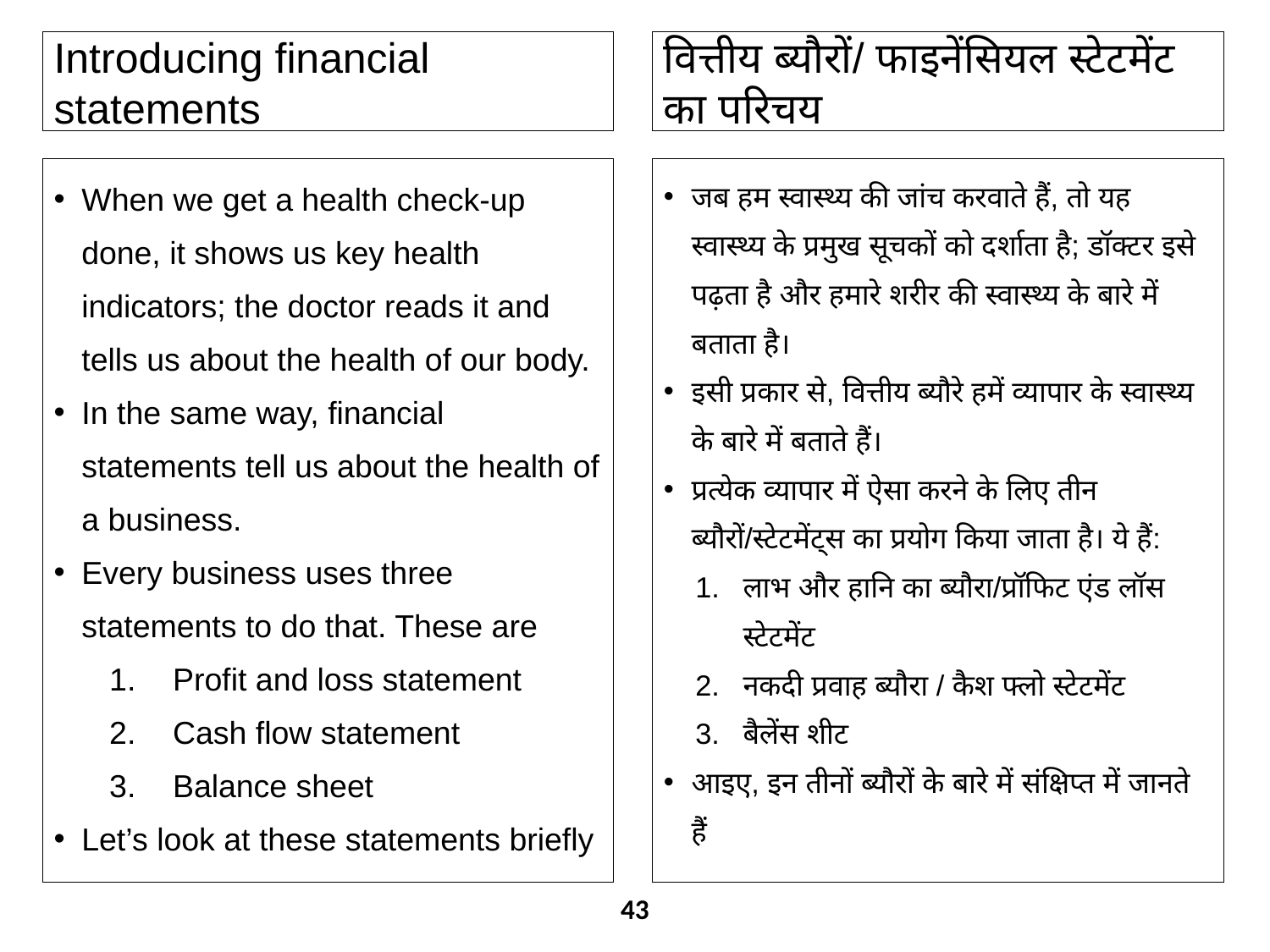

# Introducing financial statements
वित्तीय ब्यौरों/ फाइनेंसियल स्टेटमेंट का परिचय
When we get a health check-up done, it shows us key health indicators; the doctor reads it and tells us about the health of our body.
In the same way, financial statements tell us about the health of a business.
Every business uses three statements to do that. These are
Profit and loss statement
Cash flow statement
Balance sheet
Let’s look at these statements briefly
जब हम स्वास्थ्य की जांच करवाते हैं, तो यह स्वास्थ्य के प्रमुख सूचकों को दर्शाता है; डॉक्टर इसे पढ़ता है और हमारे शरीर की स्वास्थ्य के बारे में बताता है।
इसी प्रकार से, वित्तीय ब्यौरे हमें व्यापार के स्वास्थ्य के बारे में बताते हैं।
प्रत्येक व्यापार में ऐसा करने के लिए तीन ब्यौरों/स्टेटमेंट्स का प्रयोग किया जाता है। ये हैं:
लाभ और हानि का ब्यौरा/प्रॉफिट एंड लॉस स्टेटमेंट
नकदी प्रवाह ब्यौरा / कैश फ्लो स्टेटमेंट
बैलेंस शीट
आइए, इन तीनों ब्यौरों के बारे में संक्षिप्त में जानते हैं
43